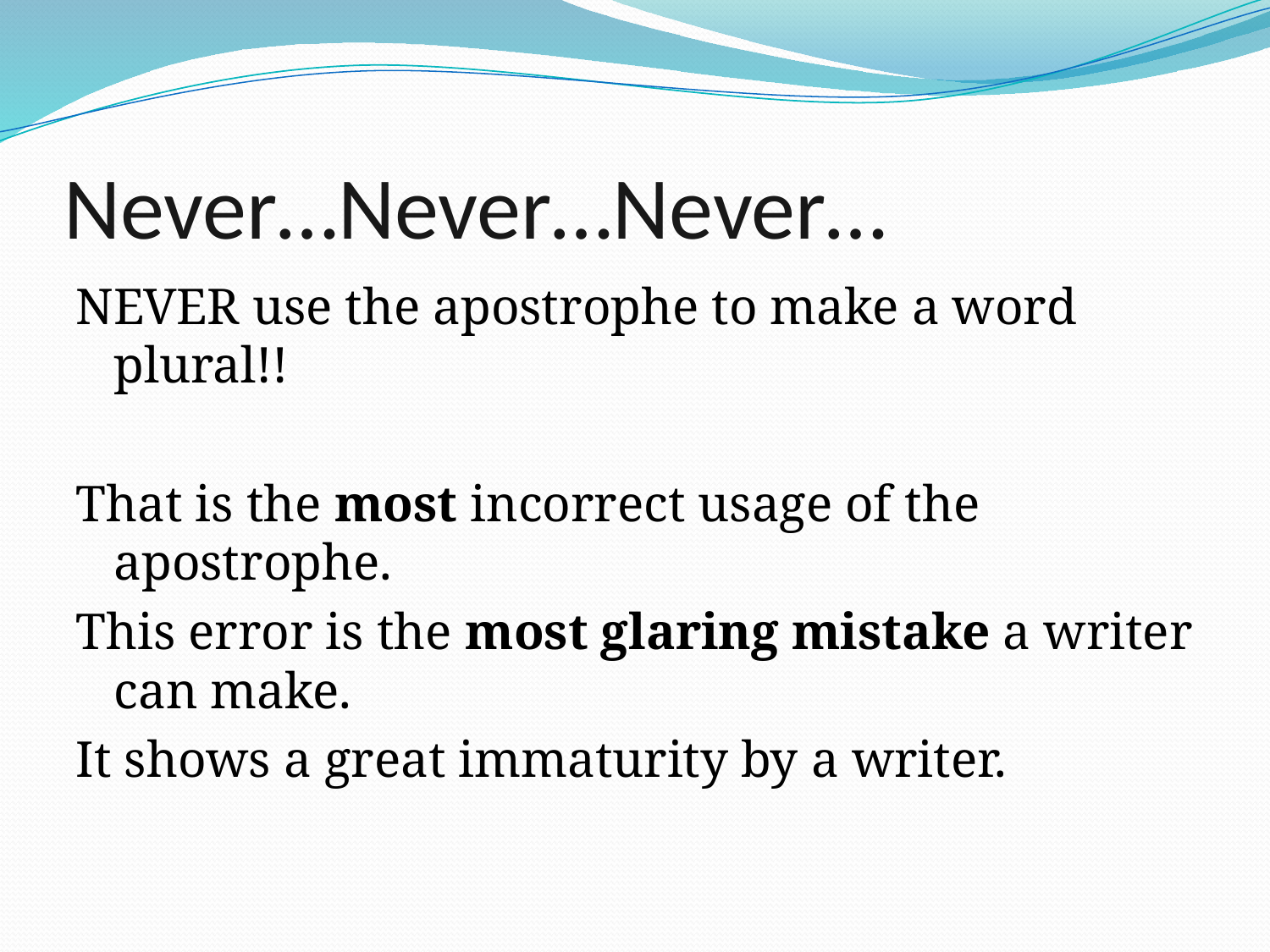

# Never…Never…Never…
NEVER use the apostrophe to make a word plural!!

That is the most incorrect usage of the apostrophe.
This error is the most glaring mistake a writer can make.
It shows a great immaturity by a writer.